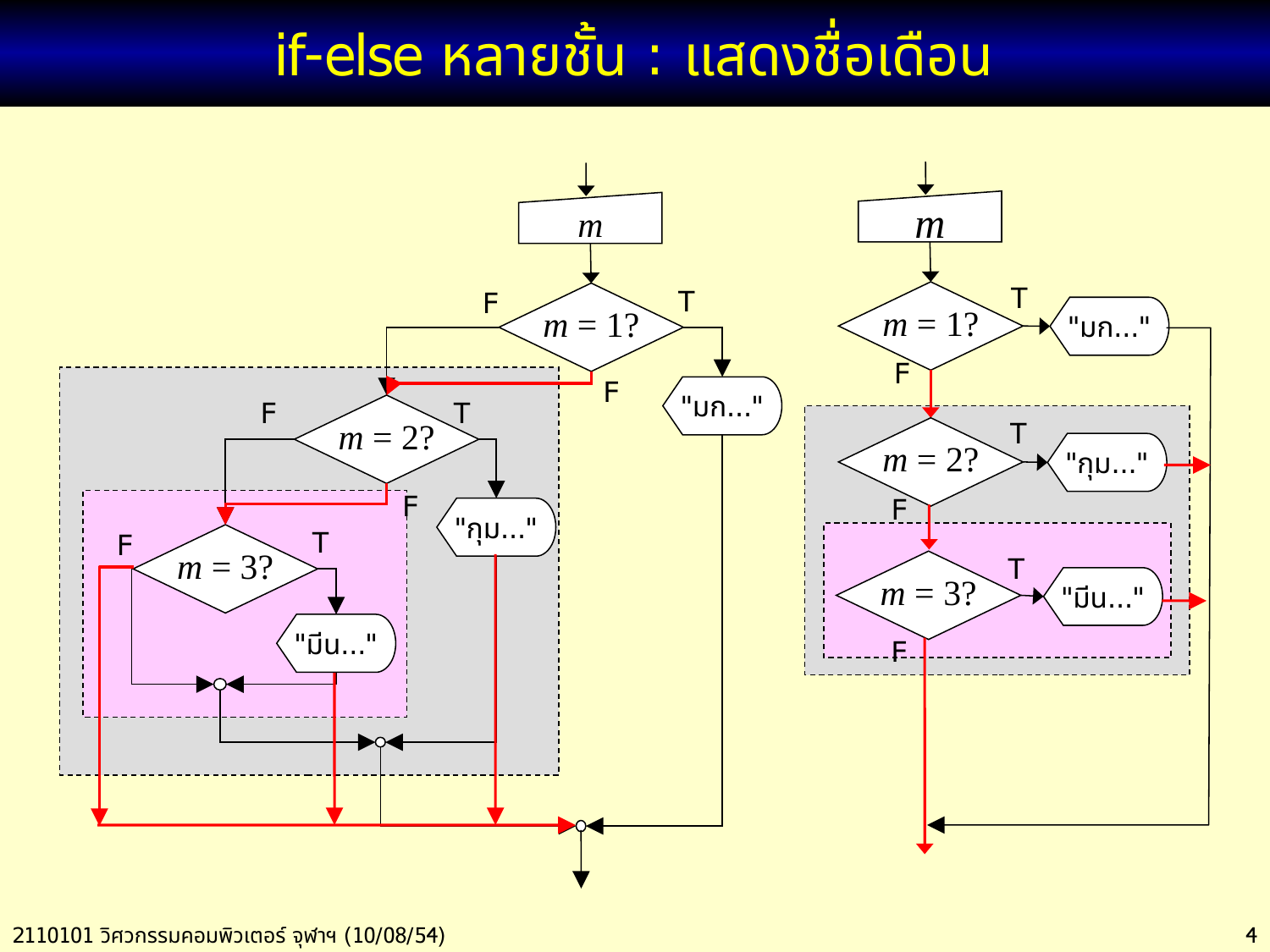

# if-else หลายชั้น : แสดงชื่อเดือน

m
T
m = 1?
"มก..."

F

T
m = 2?
"กุม..."

F

T
m = 3?
"มีน..."

F

m
T
F
m = 1?

F
"มก..."
F
T
m = 2?
F

"กุม..."
T
F
m = 3?

"มีน..."